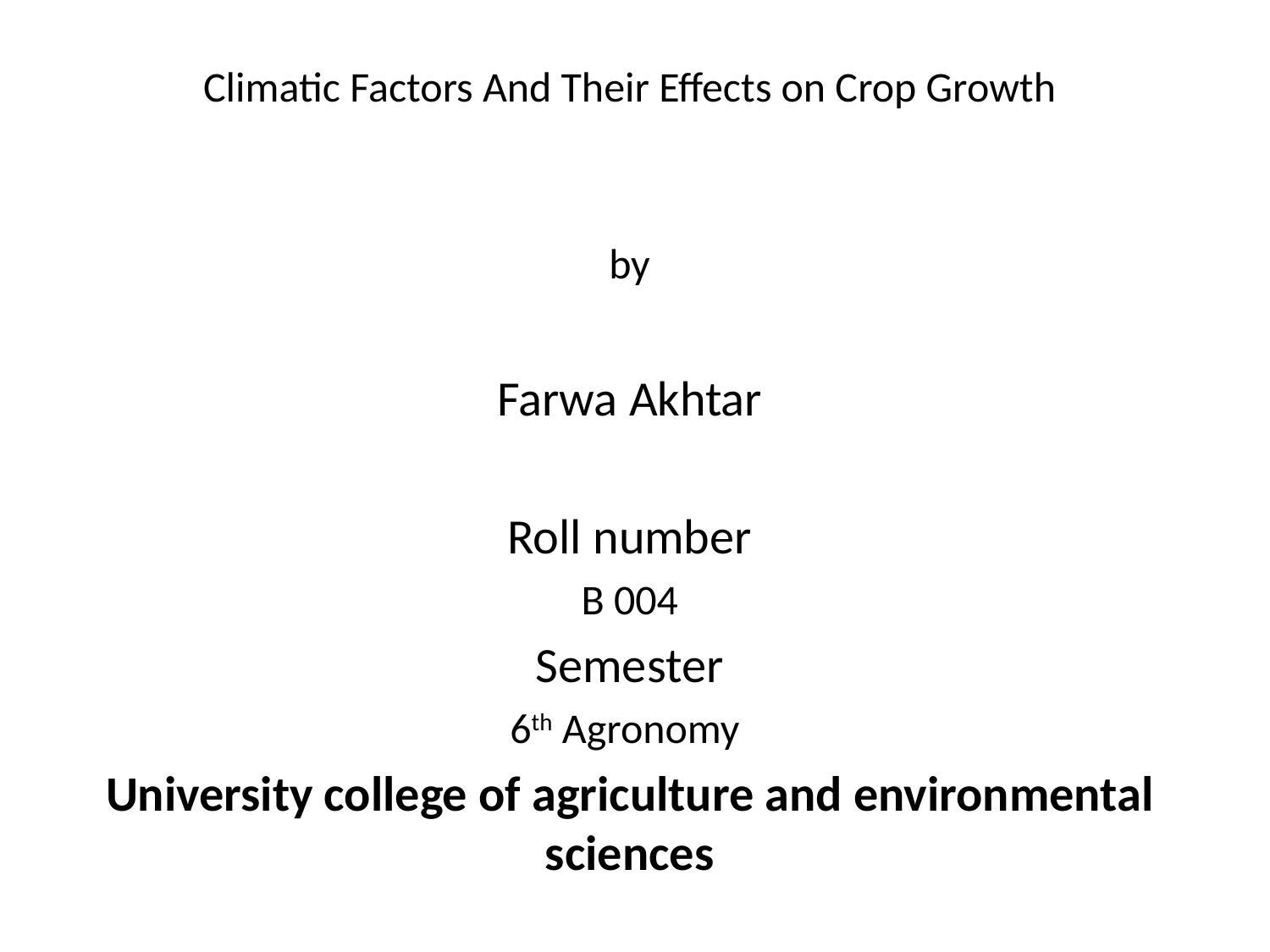

Climatic Factors And Their Effects on Crop Growth

by

Farwa Akhtar

Roll number
B 004
Semester
6th Agronomy
University college of agriculture and environmental sciences